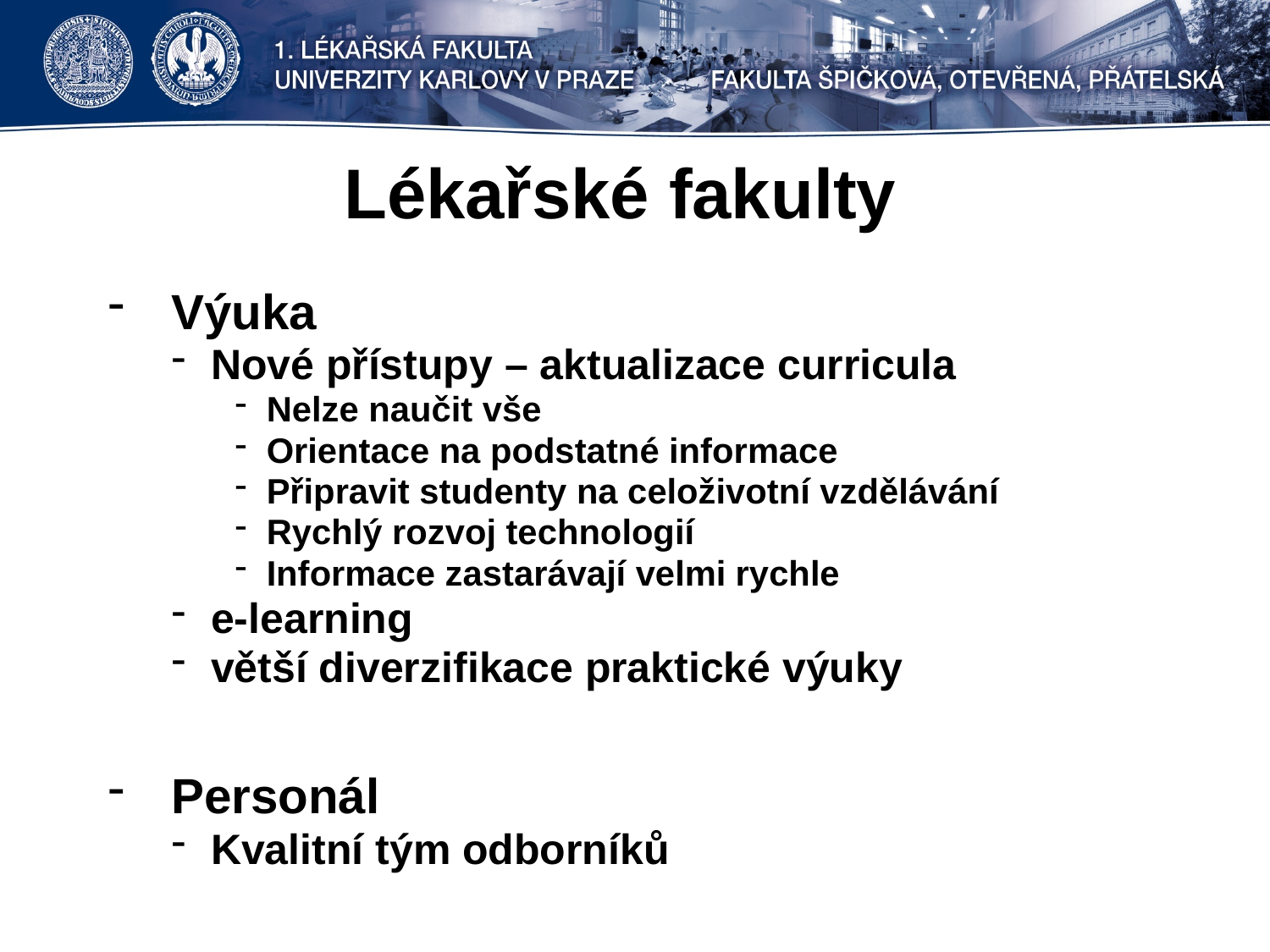

# Lékařské fakulty

Výuka
Nové přístupy – aktualizace curricula
Nelze naučit vše
Orientace na podstatné informace
Připravit studenty na celoživotní vzdělávání
Rychlý rozvoj technologií
Informace zastarávají velmi rychle
e-learning
větší diverzifikace praktické výuky

Personál
Kvalitní tým odborníků